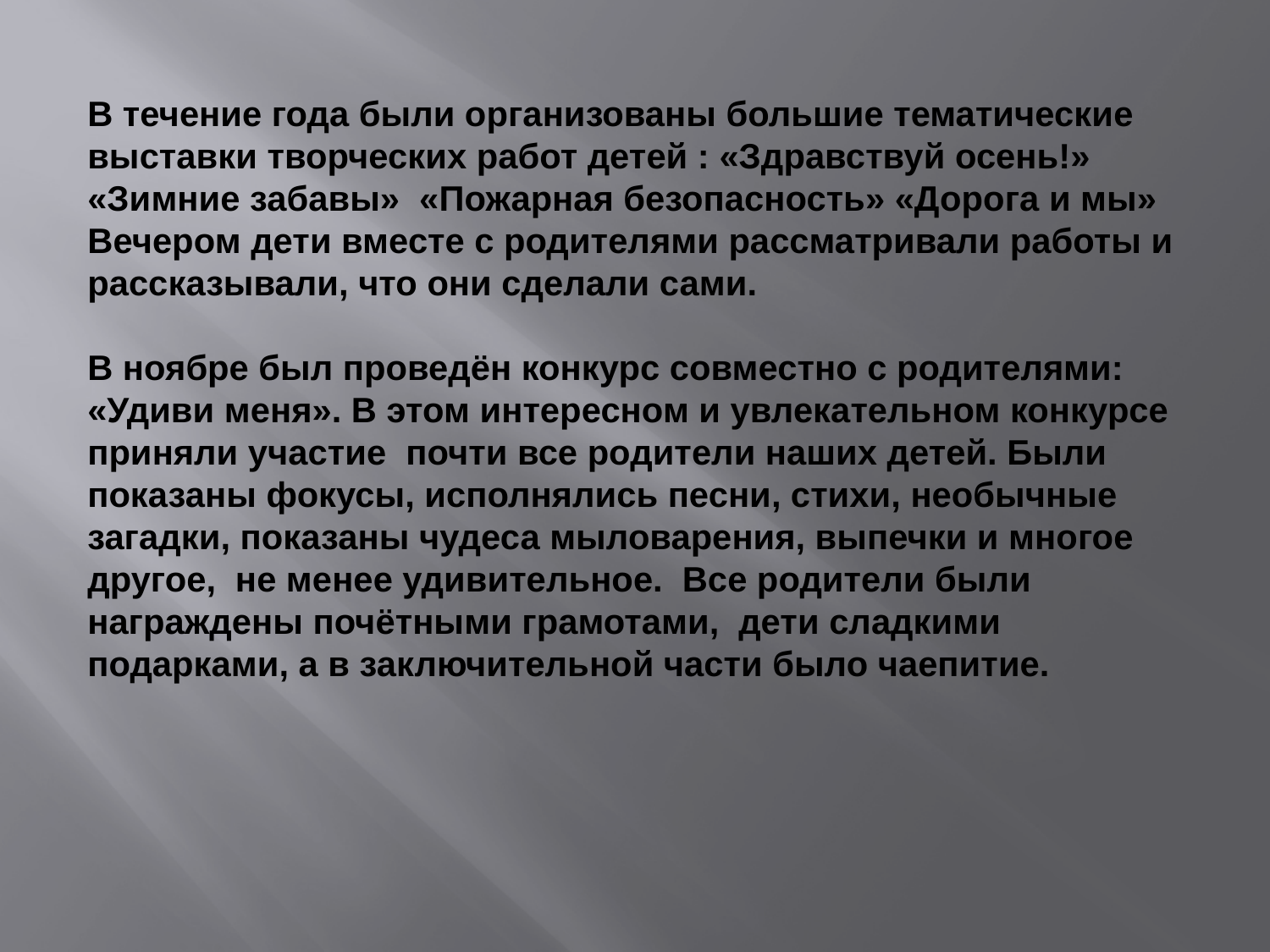

# В течение года были организованы большие тематические выставки творческих работ детей : «Здравствуй осень!» «Зимние забавы»  «Пожарная безопасность» «Дорога и мы» Вечером дети вместе с родителями рассматривали работы и рассказывали, что они сделали сами. В ноябре был проведён конкурс совместно с родителями: «Удиви меня». В этом интересном и увлекательном конкурсе приняли участие  почти все родители наших детей. Были показаны фокусы, исполнялись песни, стихи, необычные загадки, показаны чудеса мыловарения, выпечки и многое другое,  не менее удивительное.  Все родители были награждены почётными грамотами,  дети сладкими подарками, а в заключительной части было чаепитие.